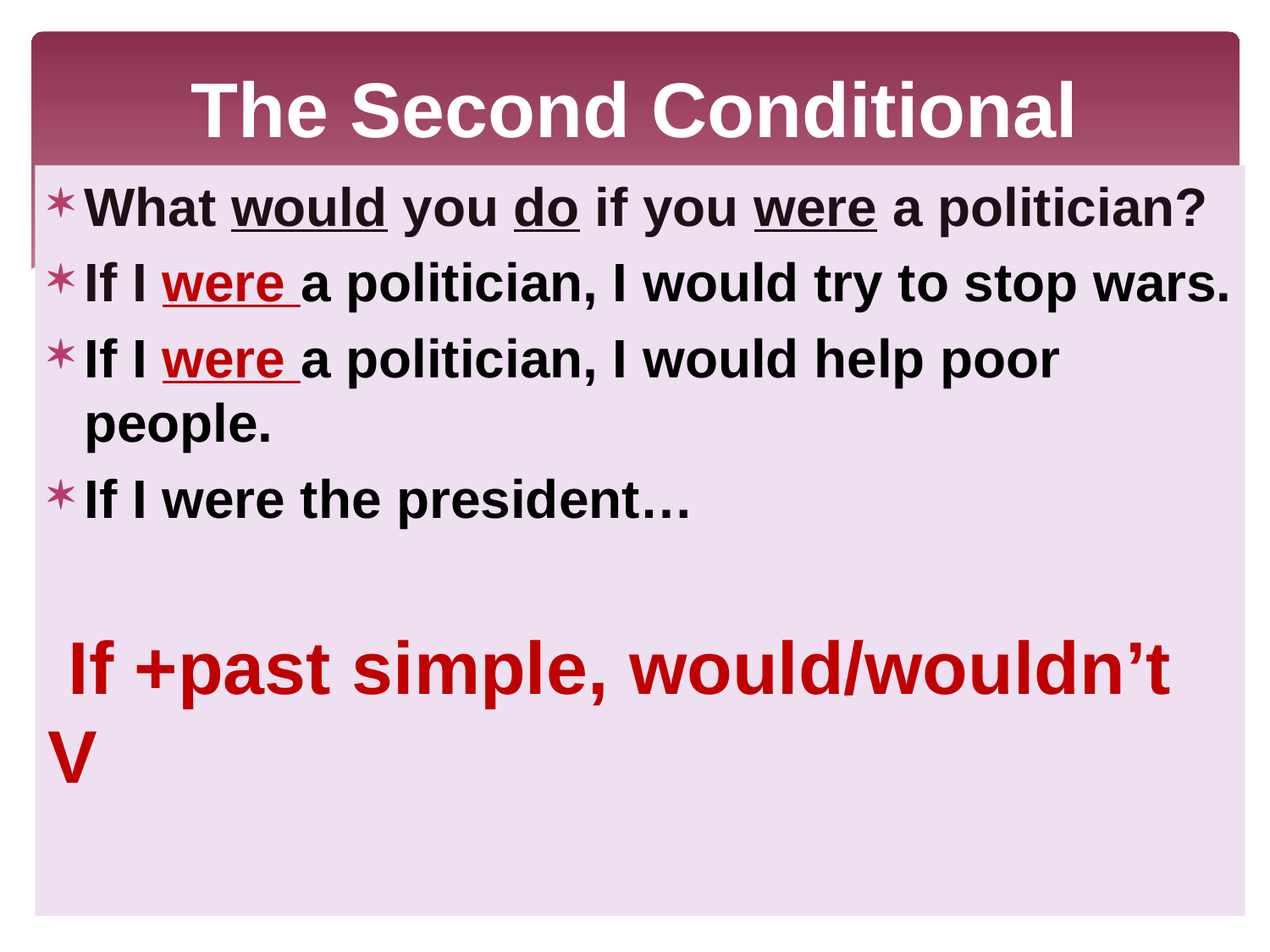

# The Second Conditional
What would you do if you were a politician?
If I were a politician, I would try to stop wars.
If I were a politician, I would help poor people.
If I were the president…

 If +past simple, would/wouldn’t V